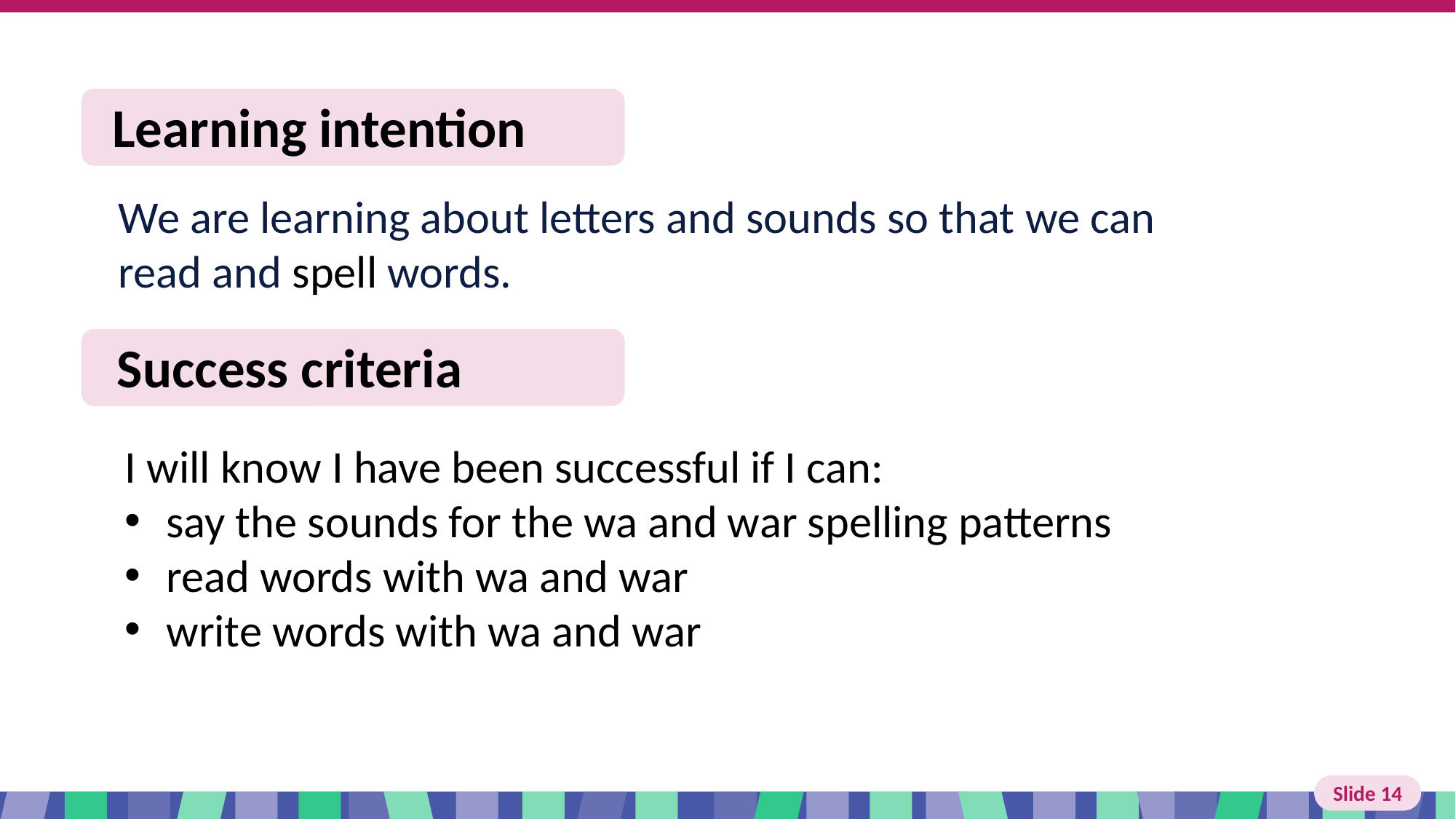

Slide 14 Learning intention and success criteria
I will know I have been successful if I can:
say the sounds for the wa and war spelling patterns
read words with wa and war
write words with wa and war